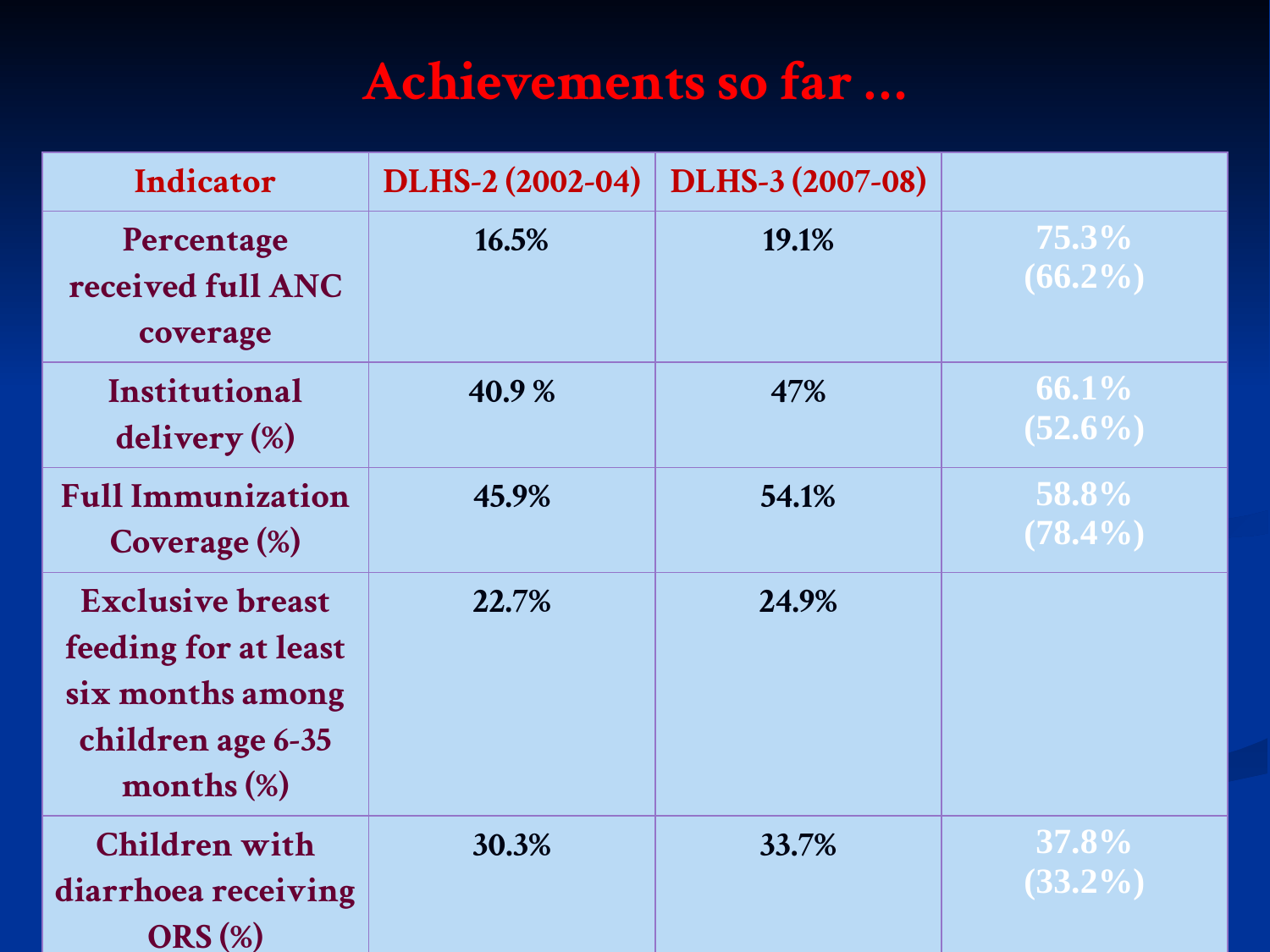

# Achievements so far …
| Indicator | DLHS-2 (2002-04) | DLHS-3 (2007-08) |  |
| --- | --- | --- | --- |
| Percentage received full ANC coverage | 16.5% | 19.1% | 75.3% (66.2%) |
| Institutional delivery (%) | 40.9 % | 47% | 66.1% (52.6%) |
| Full Immunization Coverage (%) | 45.9% | 54.1% | 58.8% (78.4%) |
| Exclusive breast feeding for at least six months among children age 6-35 months (%) | 22.7% | 24.9% |  |
| Children with diarrhoea receiving ORS (%) | 30.3% | 33.7% | 37.8% (33.2%) |
| Percent using modern contraceptives | 45.2% | 47.3% | 66.9% (60.9%) |
| Total unmet need | 21.4 % | 21.5% | 9.6% (13.0%) |